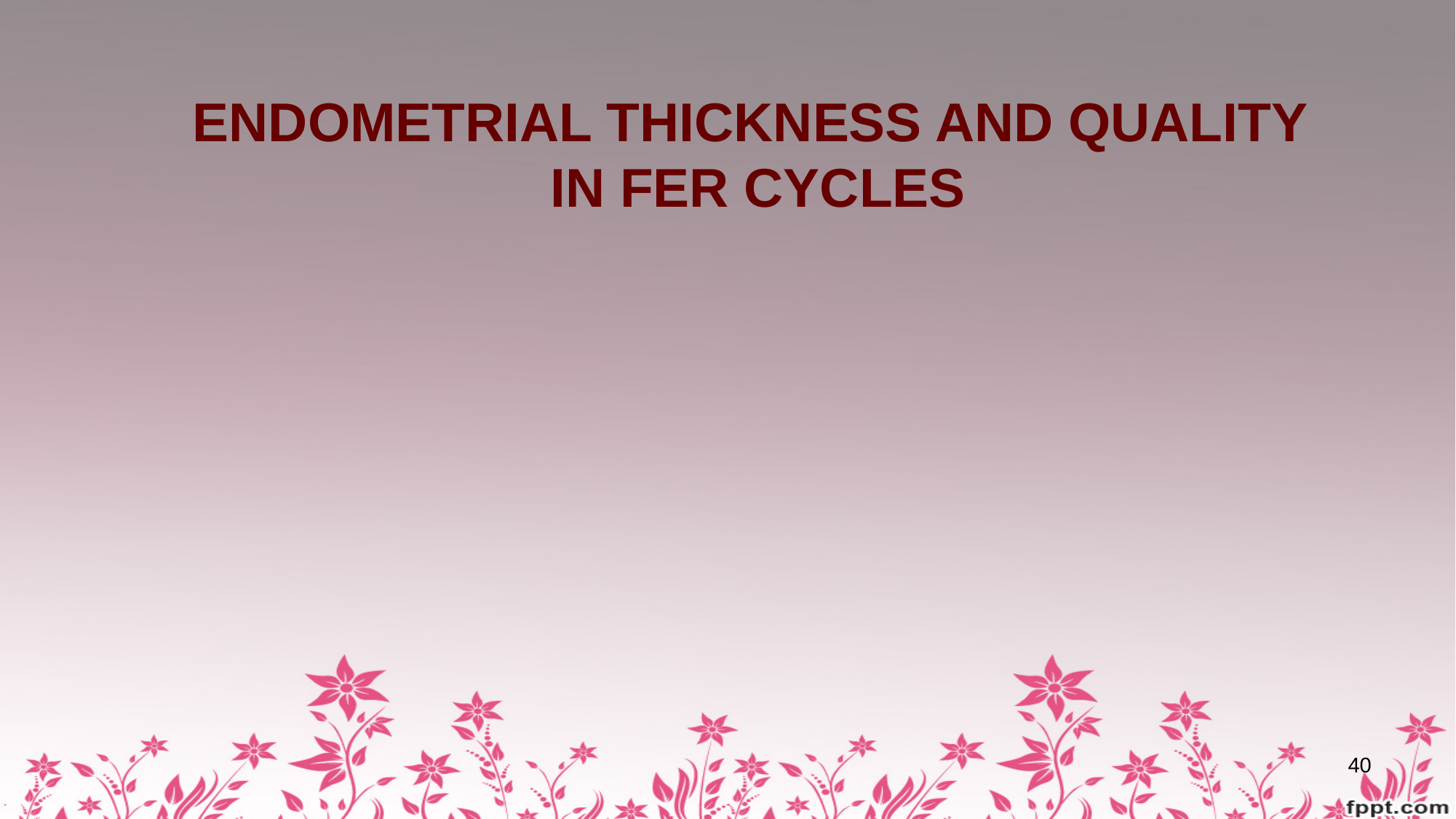

# ENDOMETRIAL THICKNESS AND QUALITY IN FER CYCLES
40